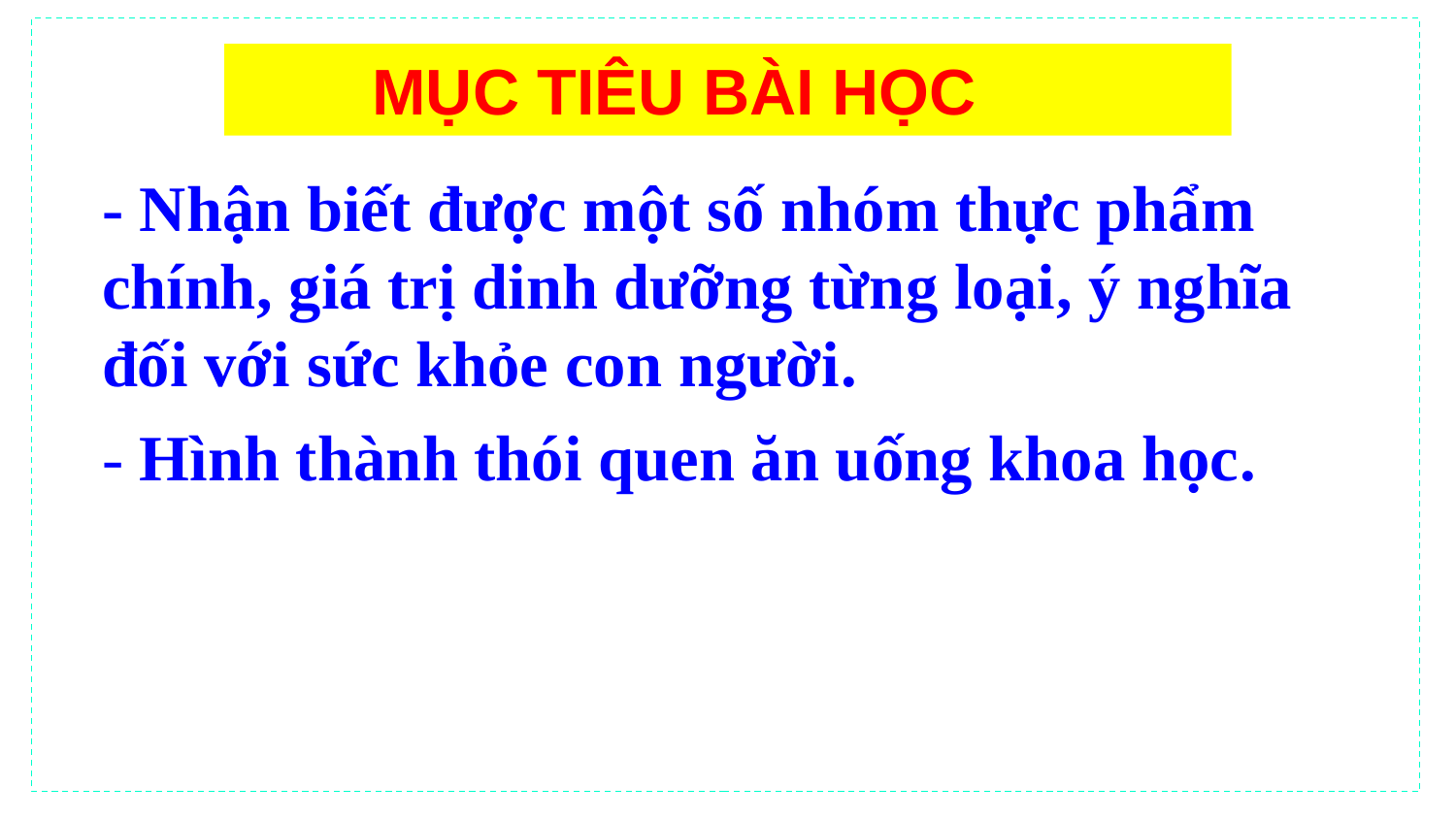

MỤC TIÊU BÀI HỌC
- Nhận biết được một số nhóm thực phẩm chính, giá trị dinh dưỡng từng loại, ý nghĩa đối với sức khỏe con người.
- Hình thành thói quen ăn uống khoa học.